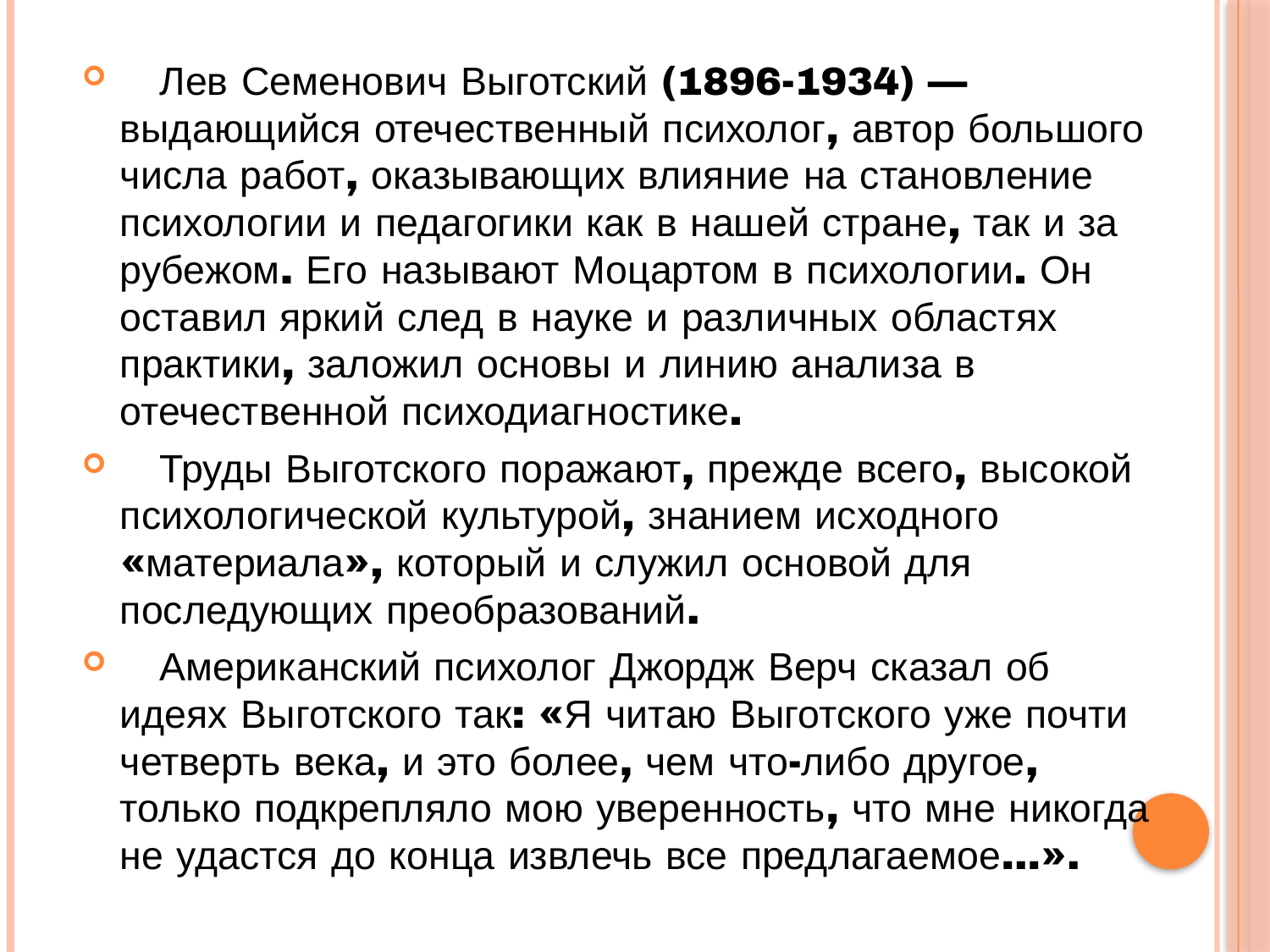

Лев Семенович Выготский (1896-1934) — выдающийся отечественный психолог, автор большого числа работ, оказывающих влияние на становление психологии и педагогики как в нашей стране, так и за рубежом. Его называют Моцартом в психологии. Он оставил яркий след в науке и различных областях практики, заложил основы и линию анализа в отечественной психодиагностике.
   Труды Выготского поражают, прежде всего, высокой психологической культурой, знанием исходного «материала», который и служил основой для последующих преобразований.
   Американский психолог Джордж Верч сказал об идеях Выготского так: «Я читаю Выготского уже почти четверть века, и это более, чем что-либо другое, только подкрепляло мою уверенность, что мне никогда не удастся до конца извлечь все предлагаемое...».